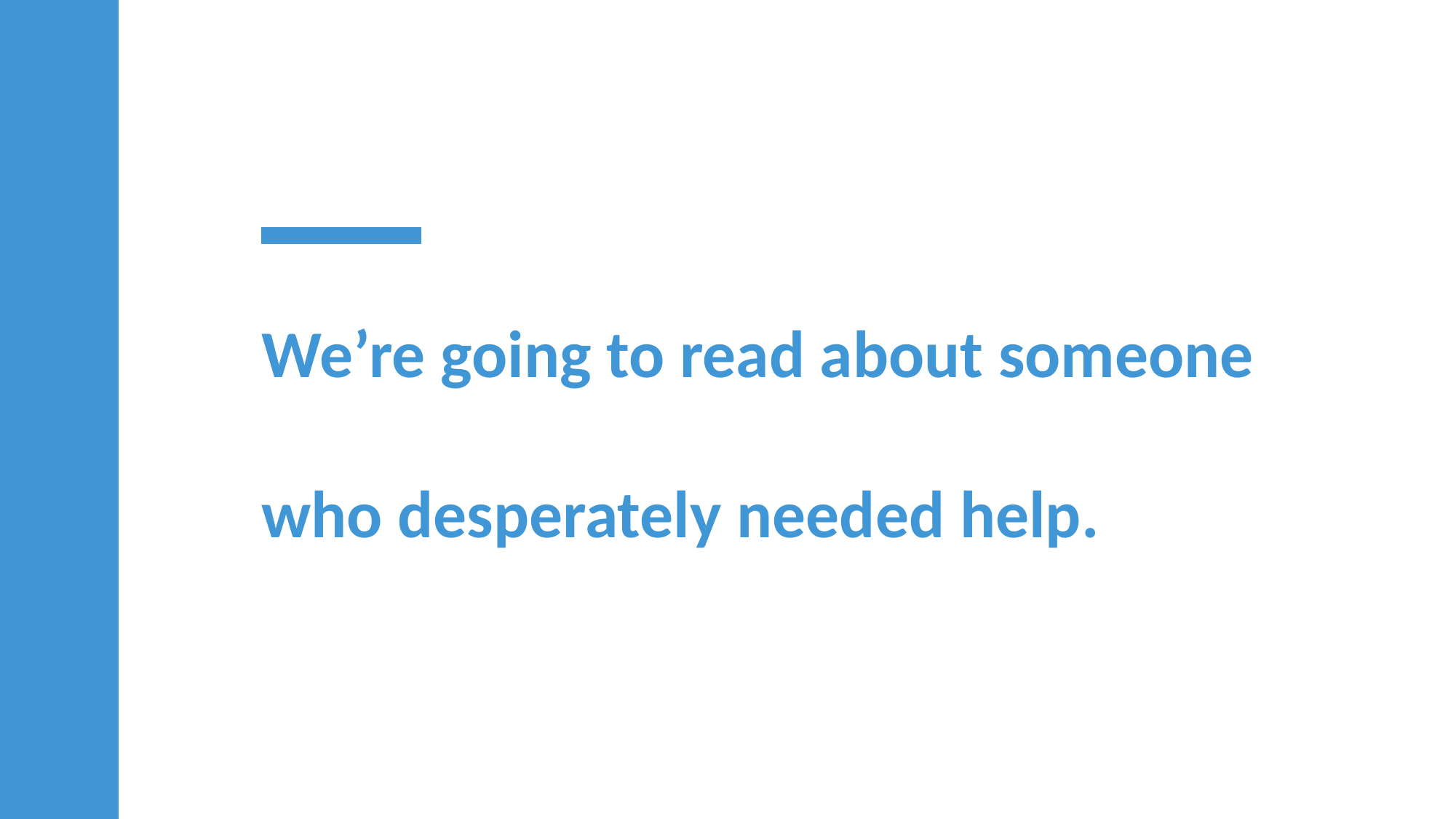

We’re going to read about someone
who desperately needed help.